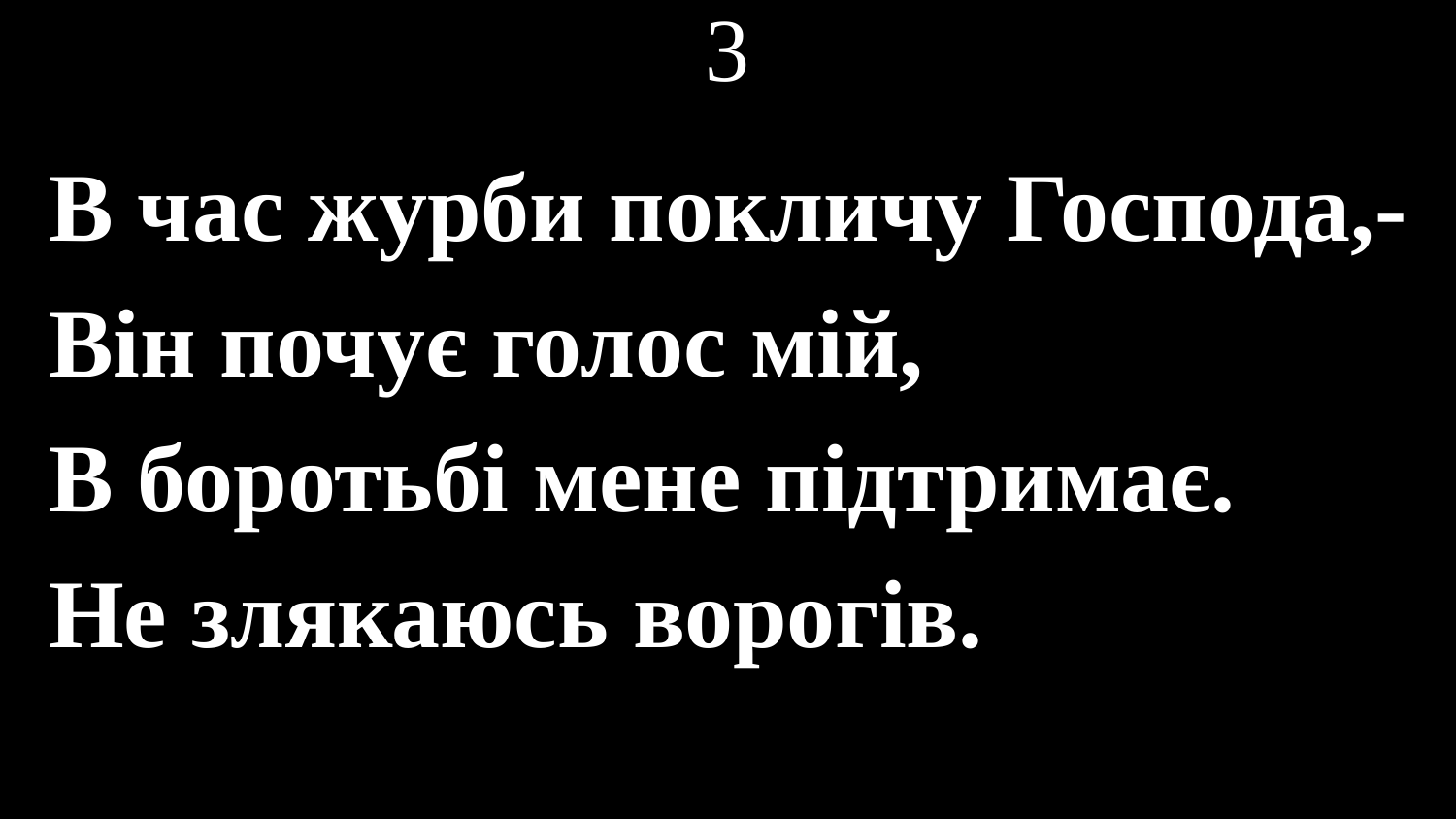

# 3
В час журби покличу Господа,-
Він почує голос мій,
В боротьбі мене підтримає.
Не злякаюсь ворогів.